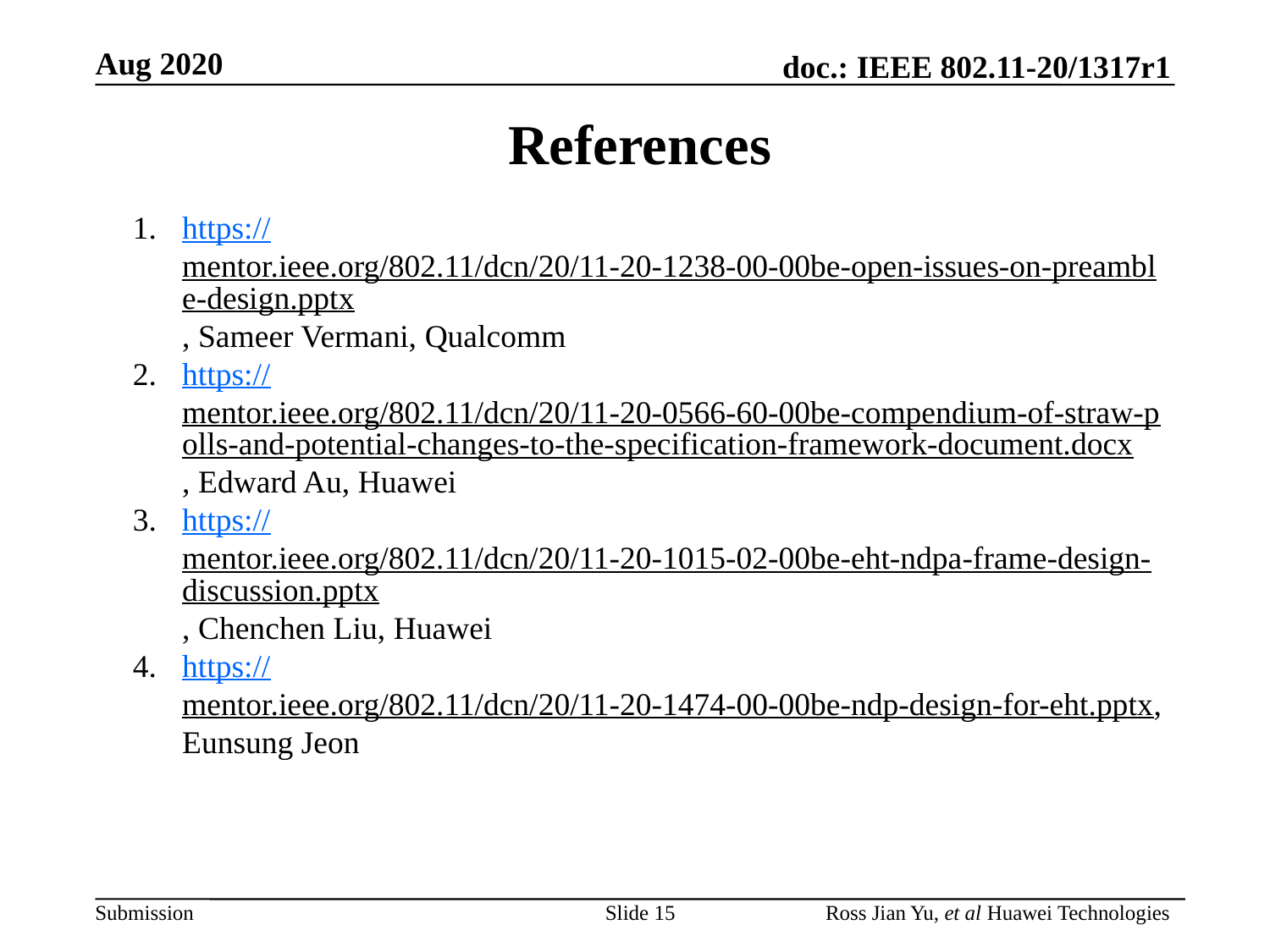

References
https://mentor.ieee.org/802.11/dcn/20/11-20-1238-00-00be-open-issues-on-preamble-design.pptx, Sameer Vermani, Qualcomm
https://mentor.ieee.org/802.11/dcn/20/11-20-0566-60-00be-compendium-of-straw-polls-and-potential-changes-to-the-specification-framework-document.docx, Edward Au, Huawei
https://mentor.ieee.org/802.11/dcn/20/11-20-1015-02-00be-eht-ndpa-frame-design-discussion.pptx, Chenchen Liu, Huawei
https://mentor.ieee.org/802.11/dcn/20/11-20-1474-00-00be-ndp-design-for-eht.pptx, Eunsung Jeon

Slide 15